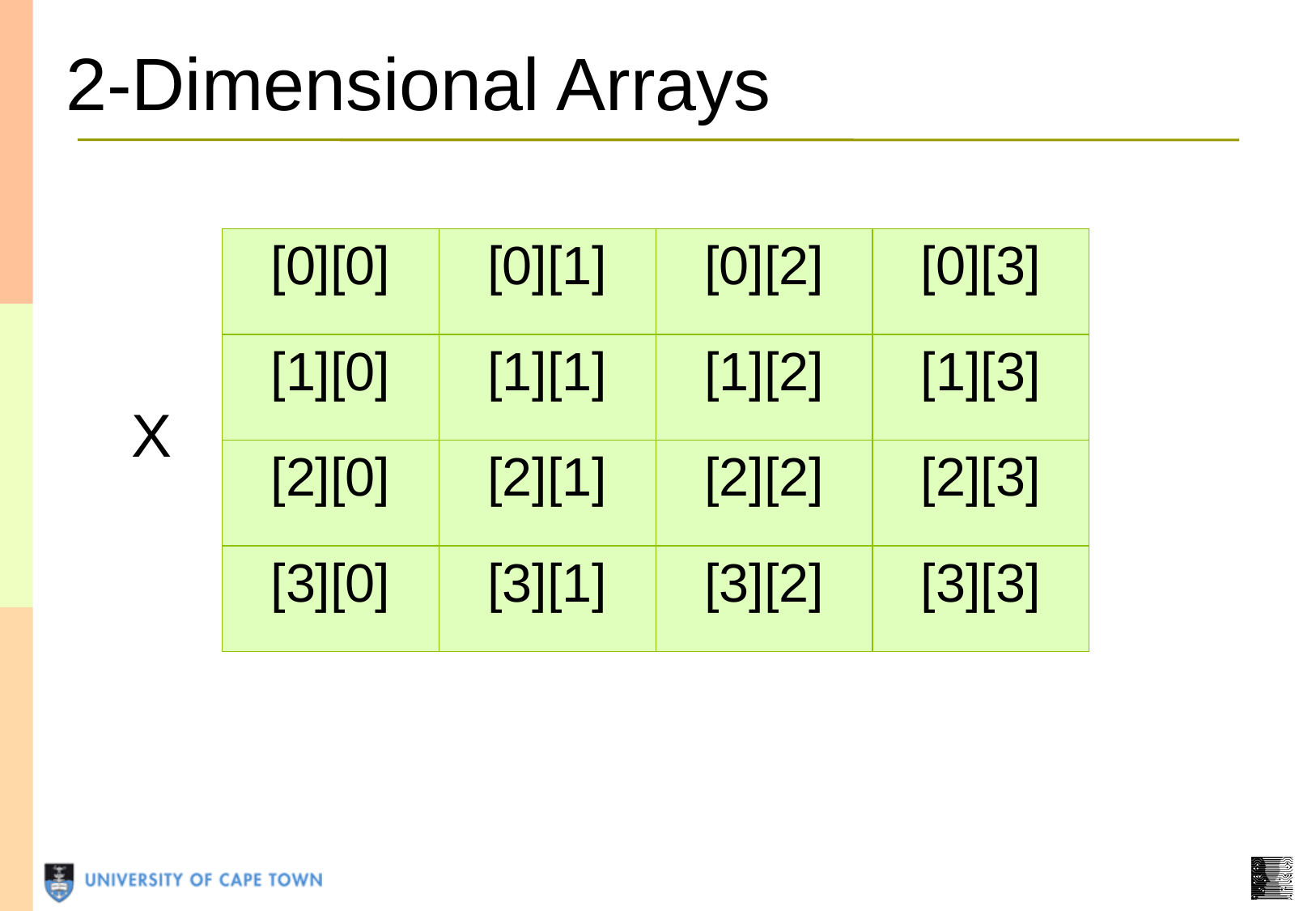

2-Dimensional Arrays
| [0][0] | [0][1] | [0][2] | [0][3] |
| --- | --- | --- | --- |
| [1][0] | [1][1] | [1][2] | [1][3] |
| [2][0] | [2][1] | [2][2] | [2][3] |
| [3][0] | [3][1] | [3][2] | [3][3] |
X